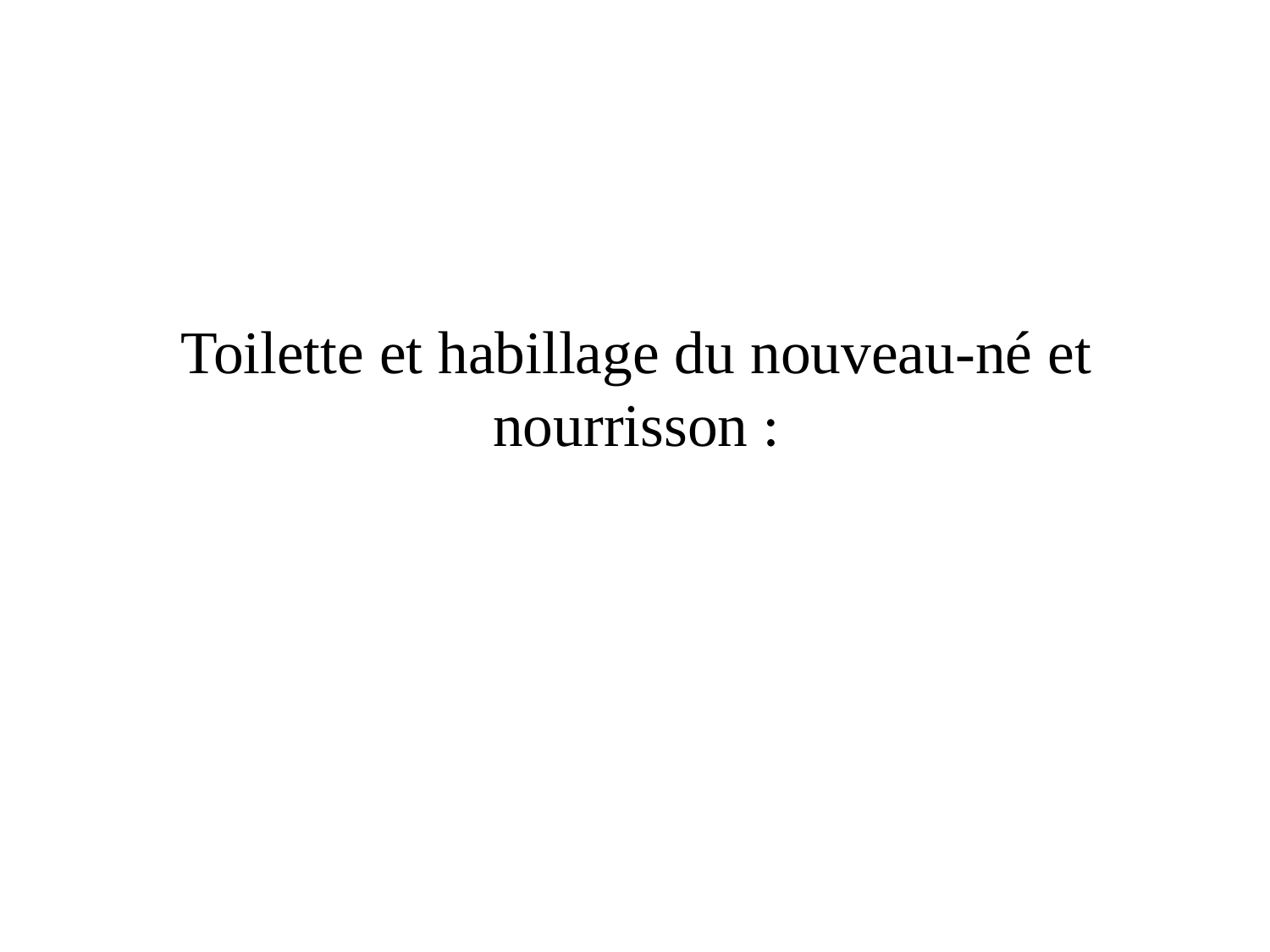

# Toilette et habillage du nouveau-né et nourrisson :